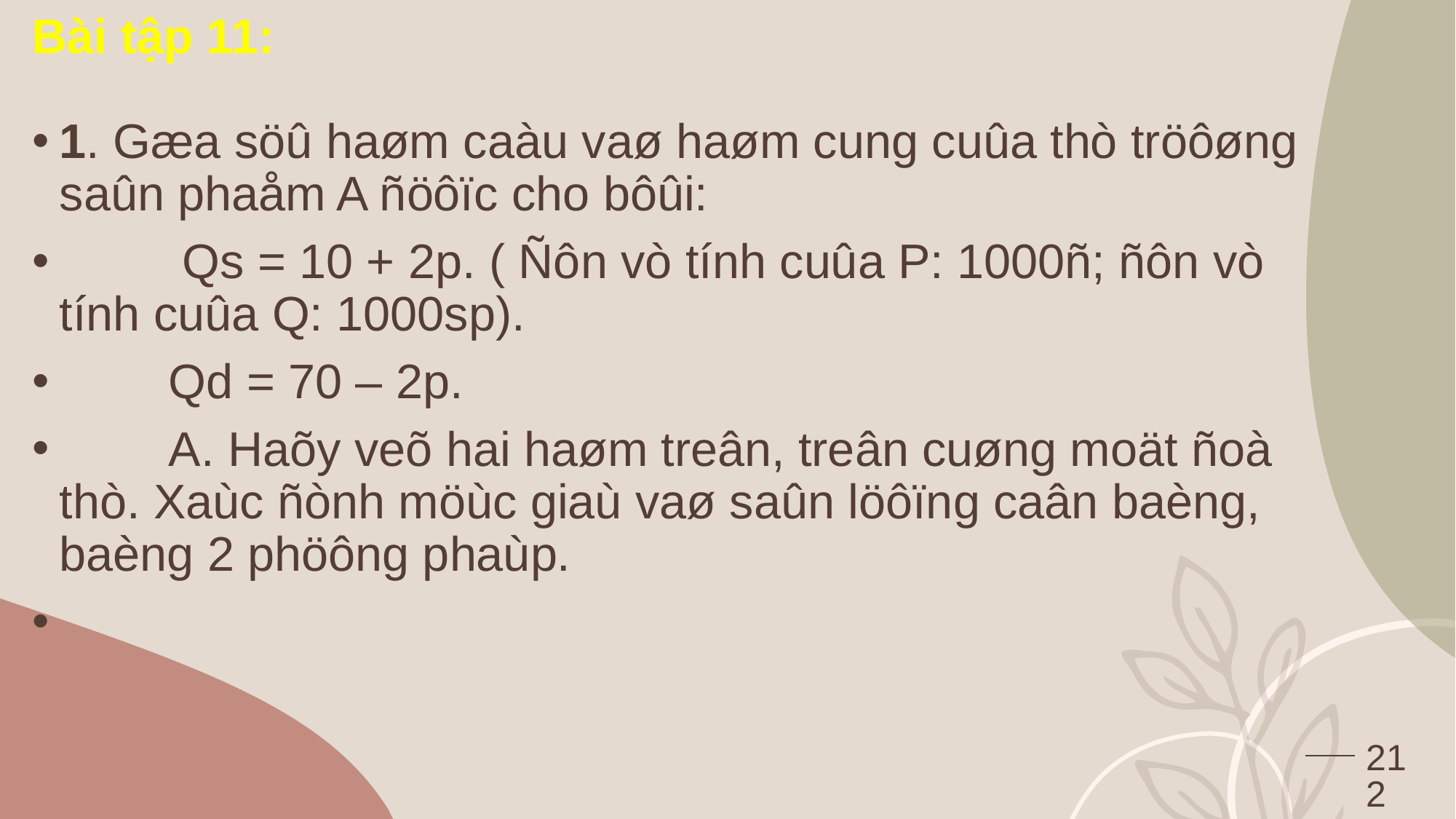

Bài tập 11:
1. Gæa söû haøm caàu vaø haøm cung cuûa thò tröôøng saûn phaåm A ñöôïc cho bôûi:
	 Qs = 10 + 2p. ( Ñôn vò tính cuûa P: 1000ñ; ñôn vò tính cuûa Q: 1000sp).
 	Qd = 70 – 2p.
	A. Haõy veõ hai haøm treân, treân cuøng moät ñoà thò. Xaùc ñònh möùc giaù vaø saûn löôïng caân baèng, baèng 2 phöông phaùp.

212